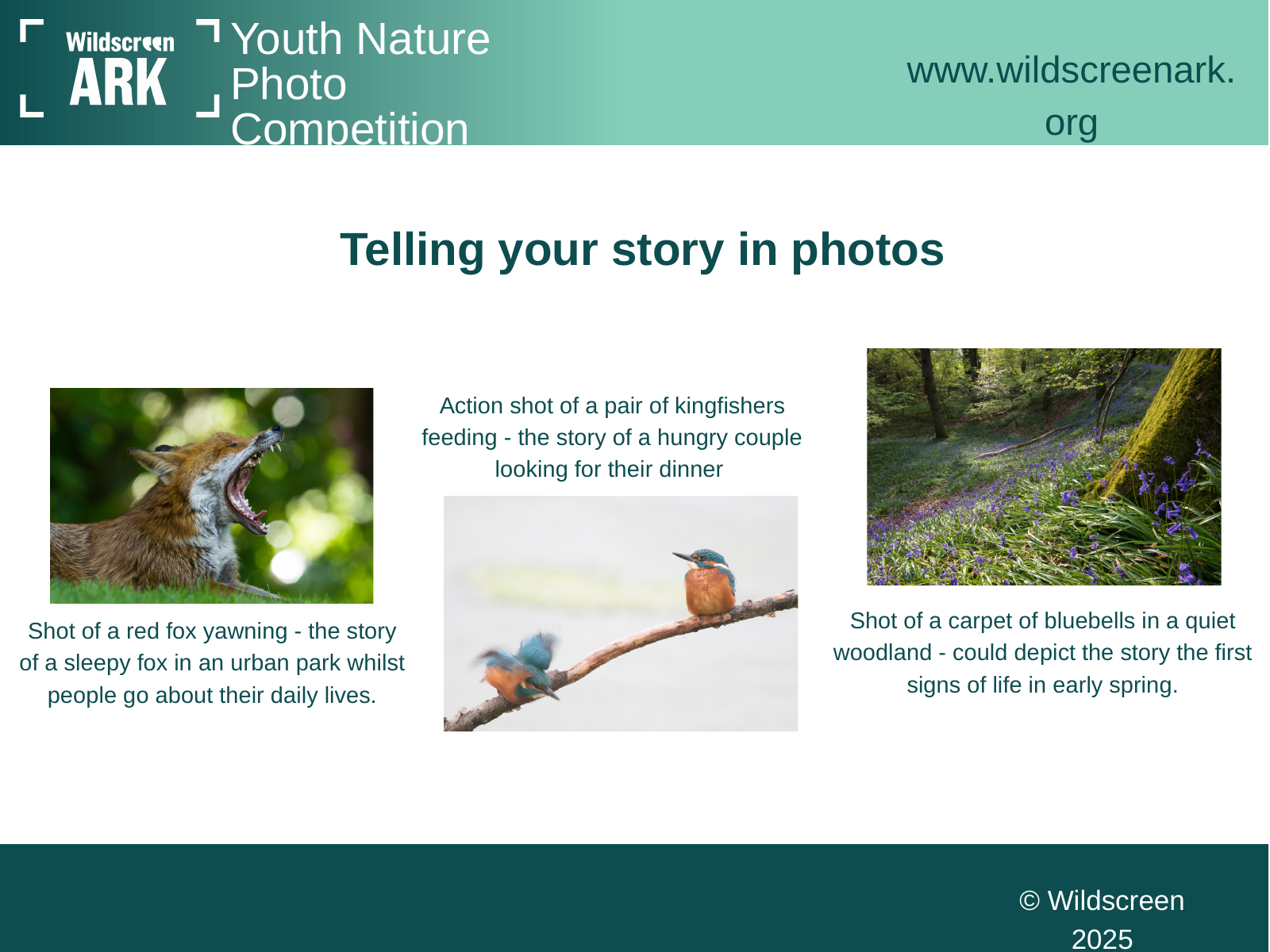

Youth Nature Photo Competition
www.wildscreenark.org
Telling your story in photos

Action shot of a pair of kingfishers feeding - the story of a hungry couple looking for their dinner

Shot of a carpet of bluebells in a quiet woodland - could depict the story the first signs of life in early spring.
Shot of a red fox yawning - the story of a sleepy fox in an urban park whilst people go about their daily lives.

© Wildscreen 2025